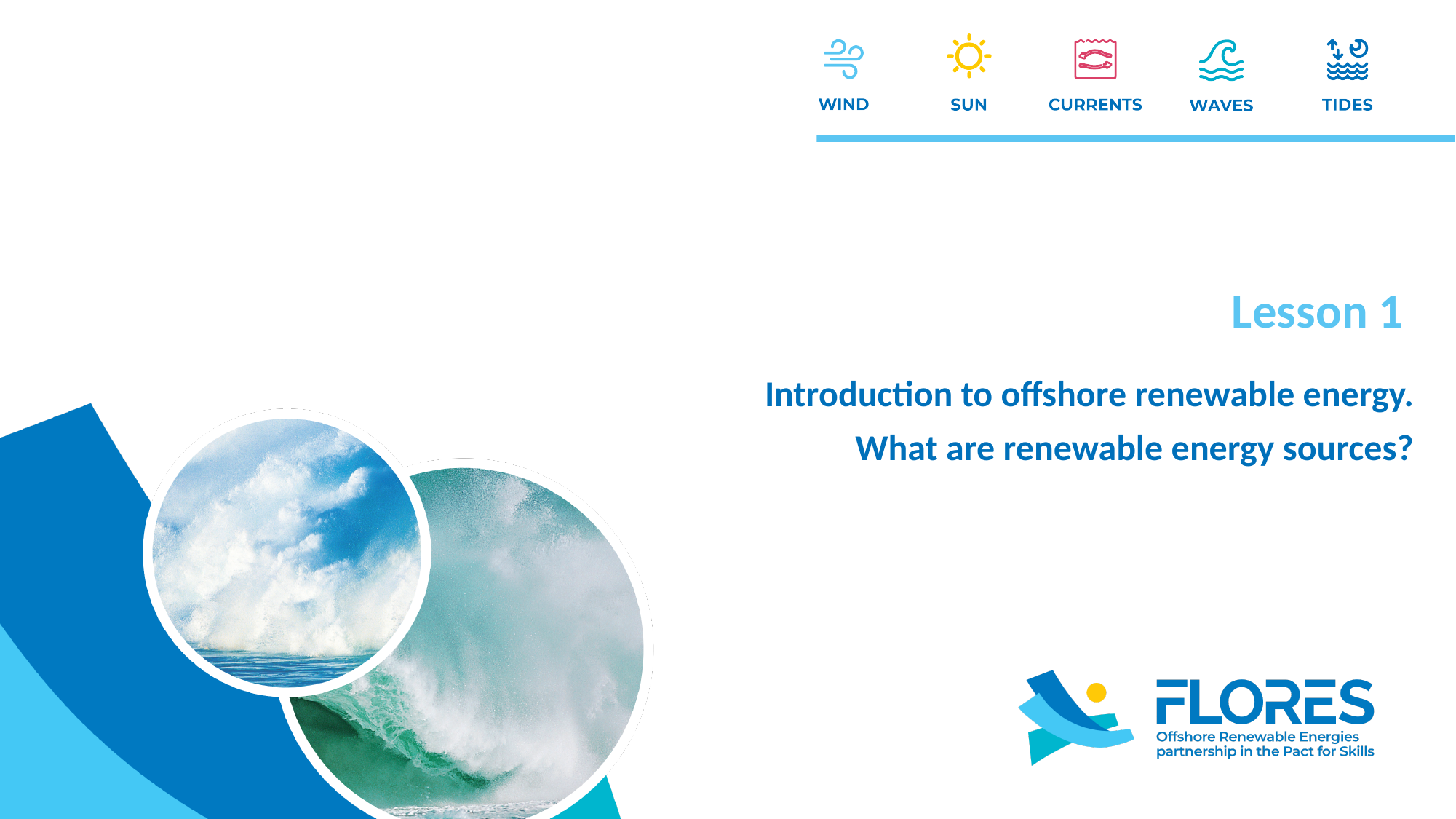

Lesson 1
Introduction to offshore renewable energy.
What are renewable energy sources?